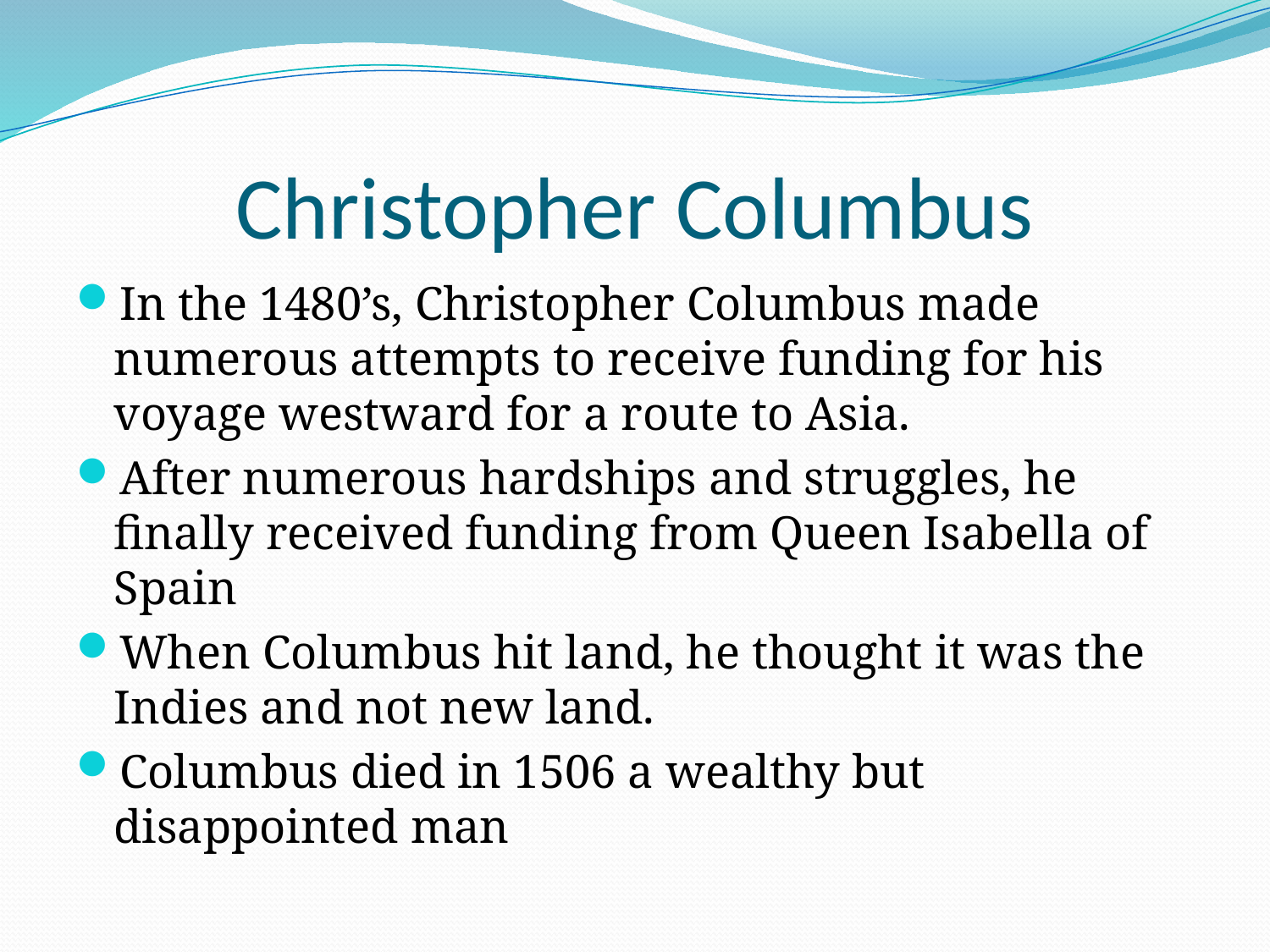

# Christopher Columbus
In the 1480’s, Christopher Columbus made numerous attempts to receive funding for his voyage westward for a route to Asia.
After numerous hardships and struggles, he finally received funding from Queen Isabella of Spain
When Columbus hit land, he thought it was the Indies and not new land.
Columbus died in 1506 a wealthy but disappointed man